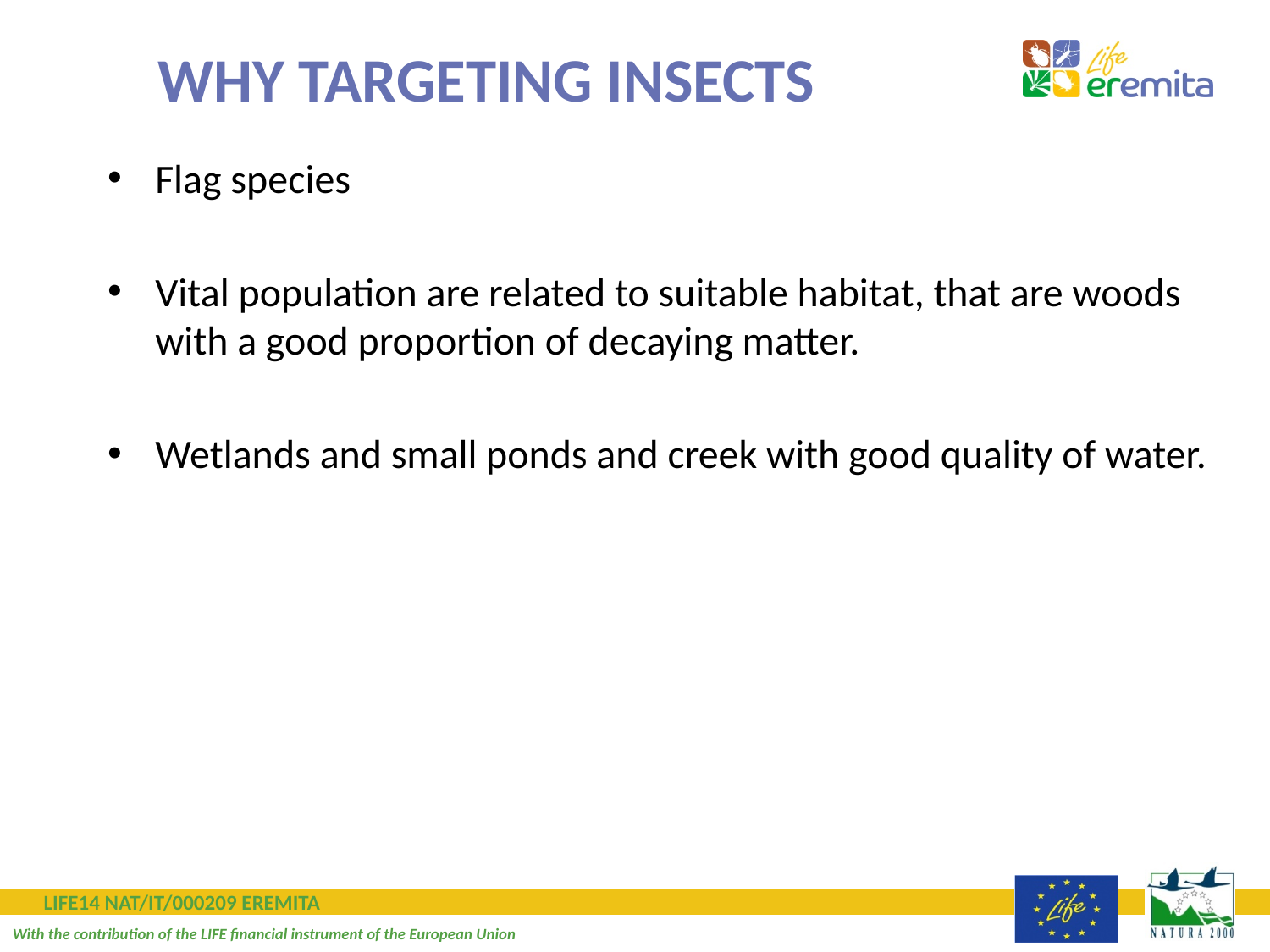

# WHY TARGETING INSECTS
Flag species

Vital population are related to suitable habitat, that are woods with a good proportion of decaying matter.

Wetlands and small ponds and creek with good quality of water.